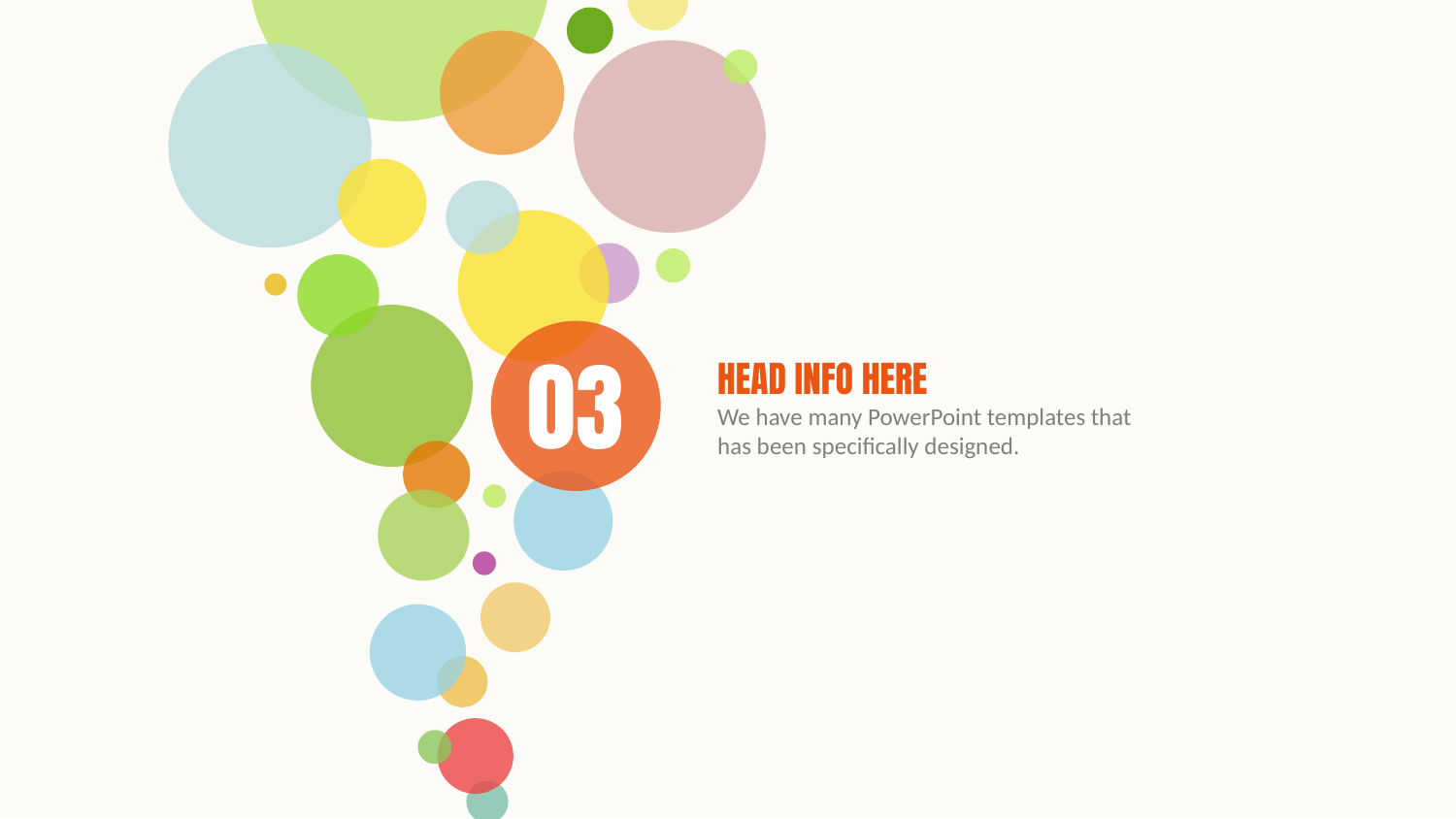

03
HEAD INFO HERE
We have many PowerPoint templates that has been specifically designed.